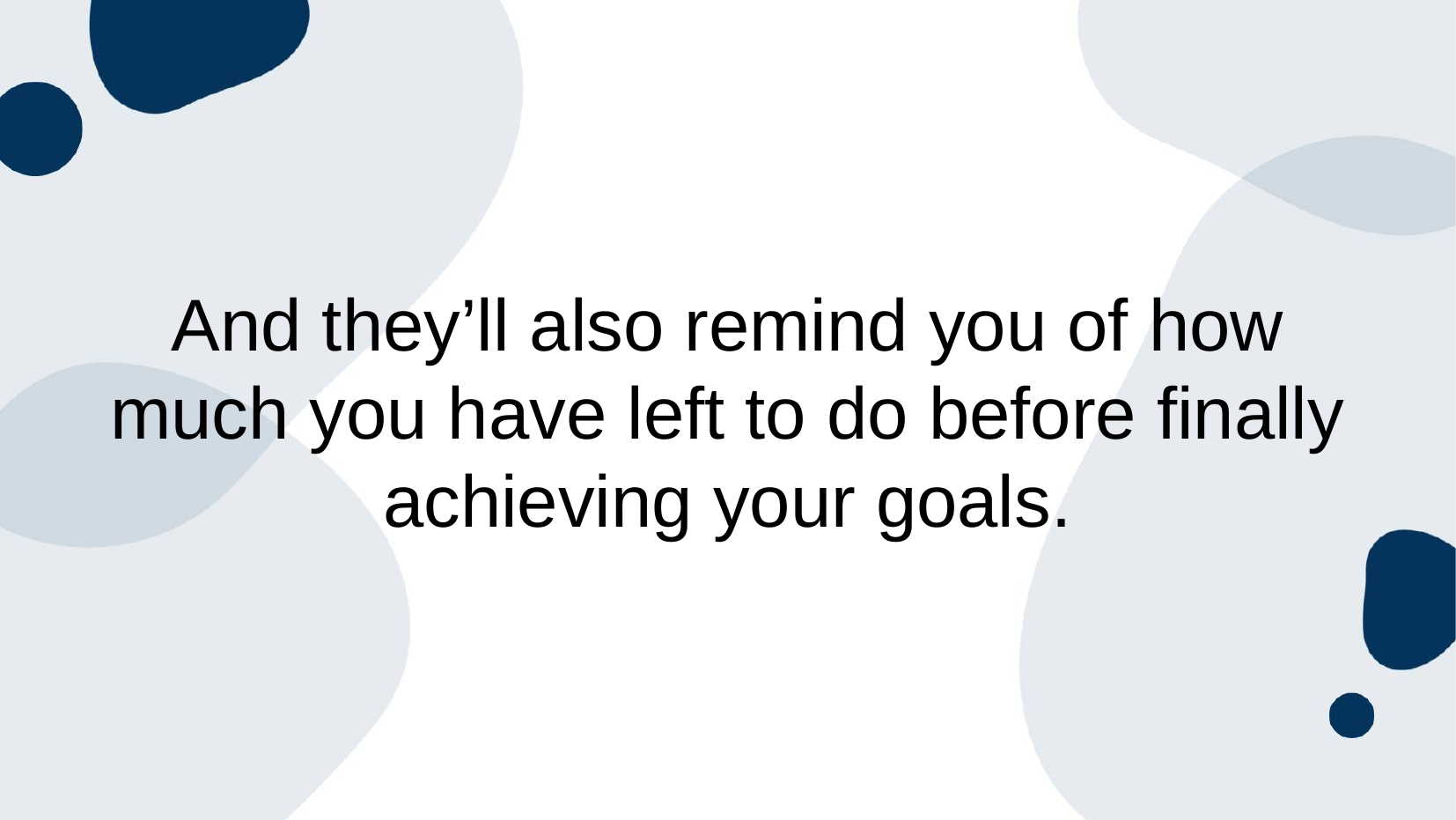

# And they’ll also remind you of how much you have left to do before finally achieving your goals.